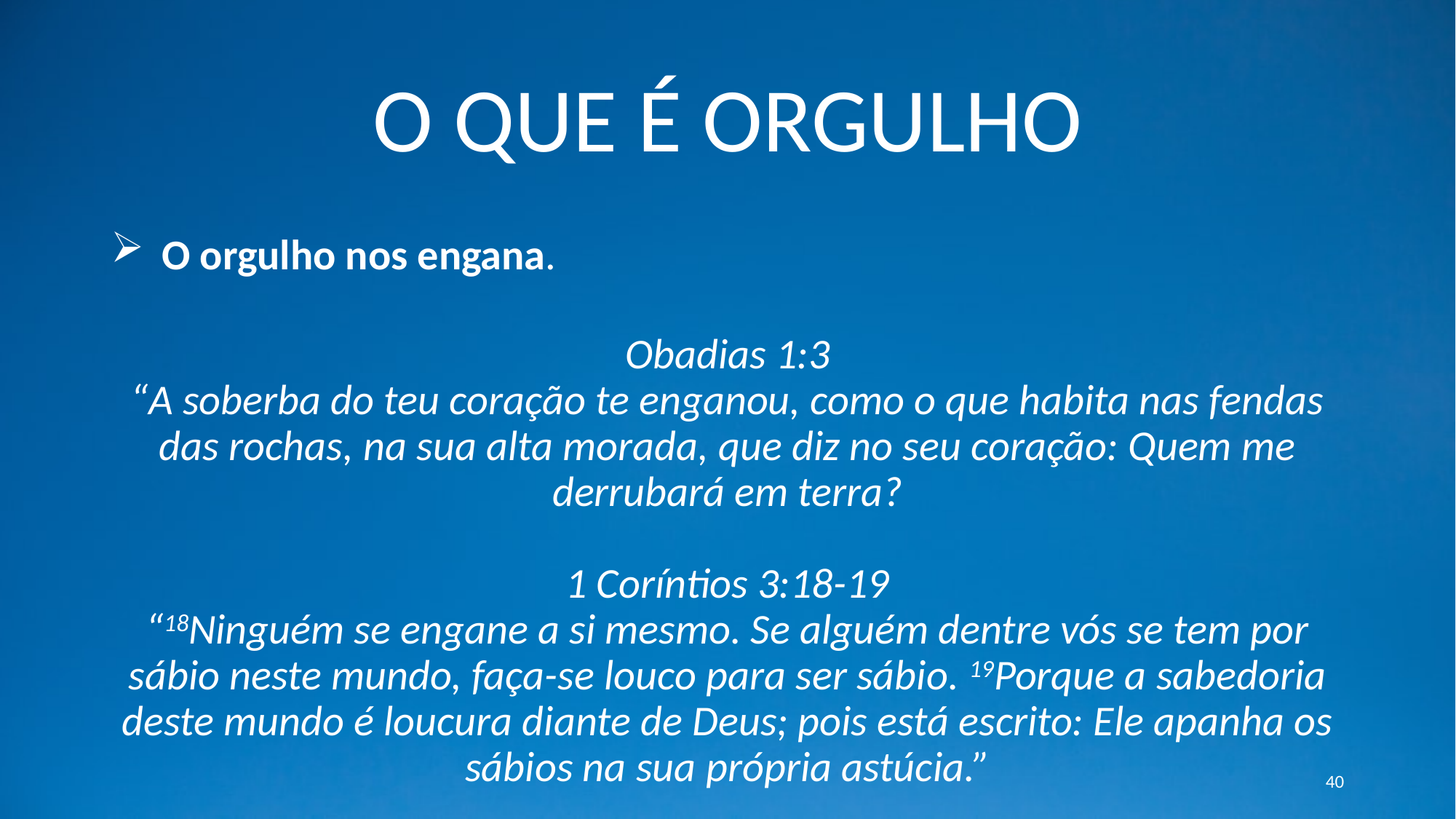

# O QUE É ORGULHO
 O orgulho nos engana.

Obadias 1:3
“A soberba do teu coração te enganou, como o que habita nas fendas das rochas, na sua alta morada, que diz no seu coração: Quem me derrubará em terra?

1 Coríntios 3:18-19
“18Ninguém se engane a si mesmo. Se alguém dentre vós se tem por sábio neste mundo, faça-se louco para ser sábio. 19Porque a sabedoria deste mundo é loucura diante de Deus; pois está escrito: Ele apanha os sábios na sua própria astúcia.”
40